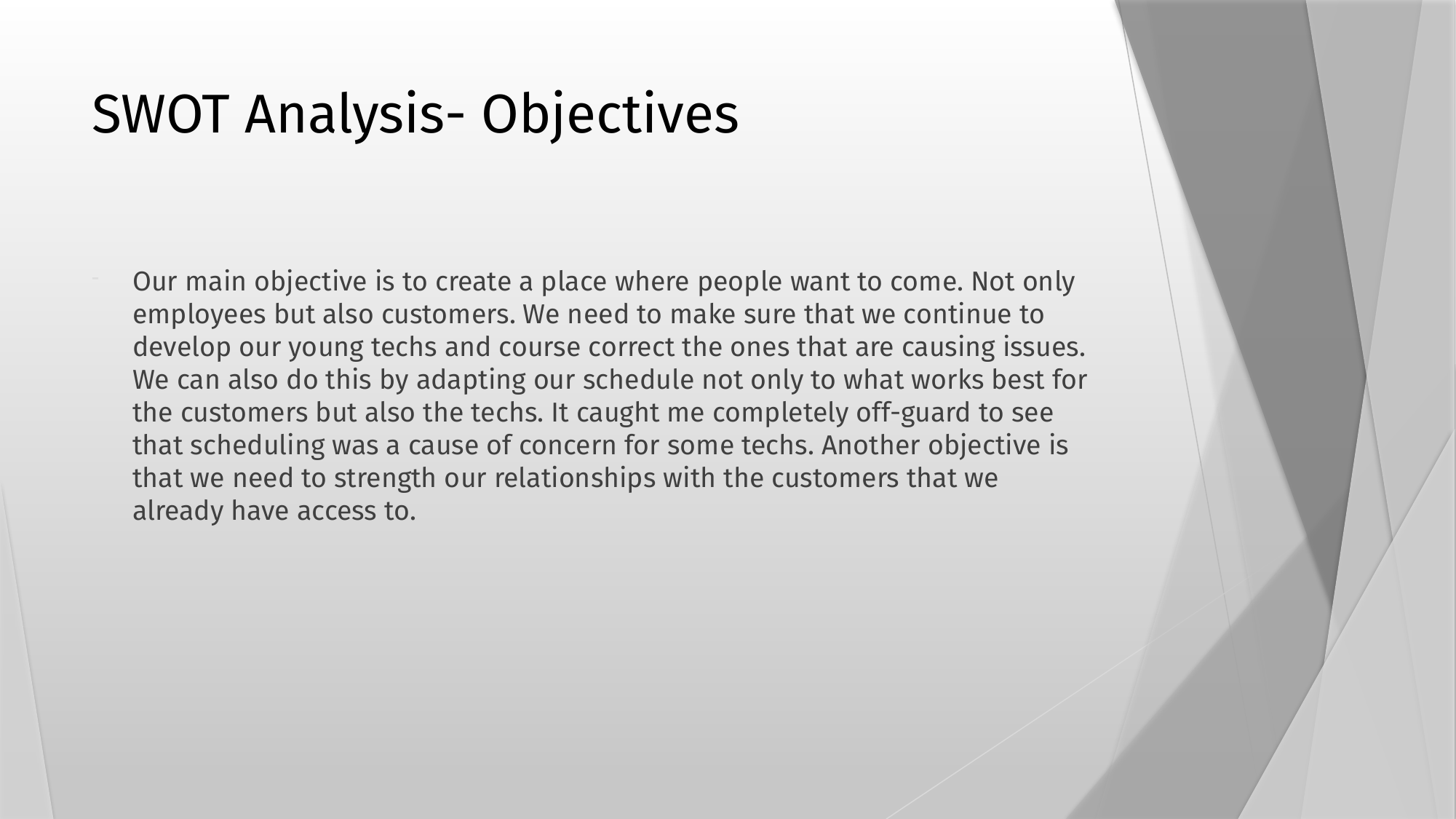

# SWOT Analysis- Objectives
Our main objective is to create a place where people want to come. Not only employees but also customers. We need to make sure that we continue to develop our young techs and course correct the ones that are causing issues. We can also do this by adapting our schedule not only to what works best for the customers but also the techs. It caught me completely off-guard to see that scheduling was a cause of concern for some techs. Another objective is that we need to strength our relationships with the customers that we already have access to.